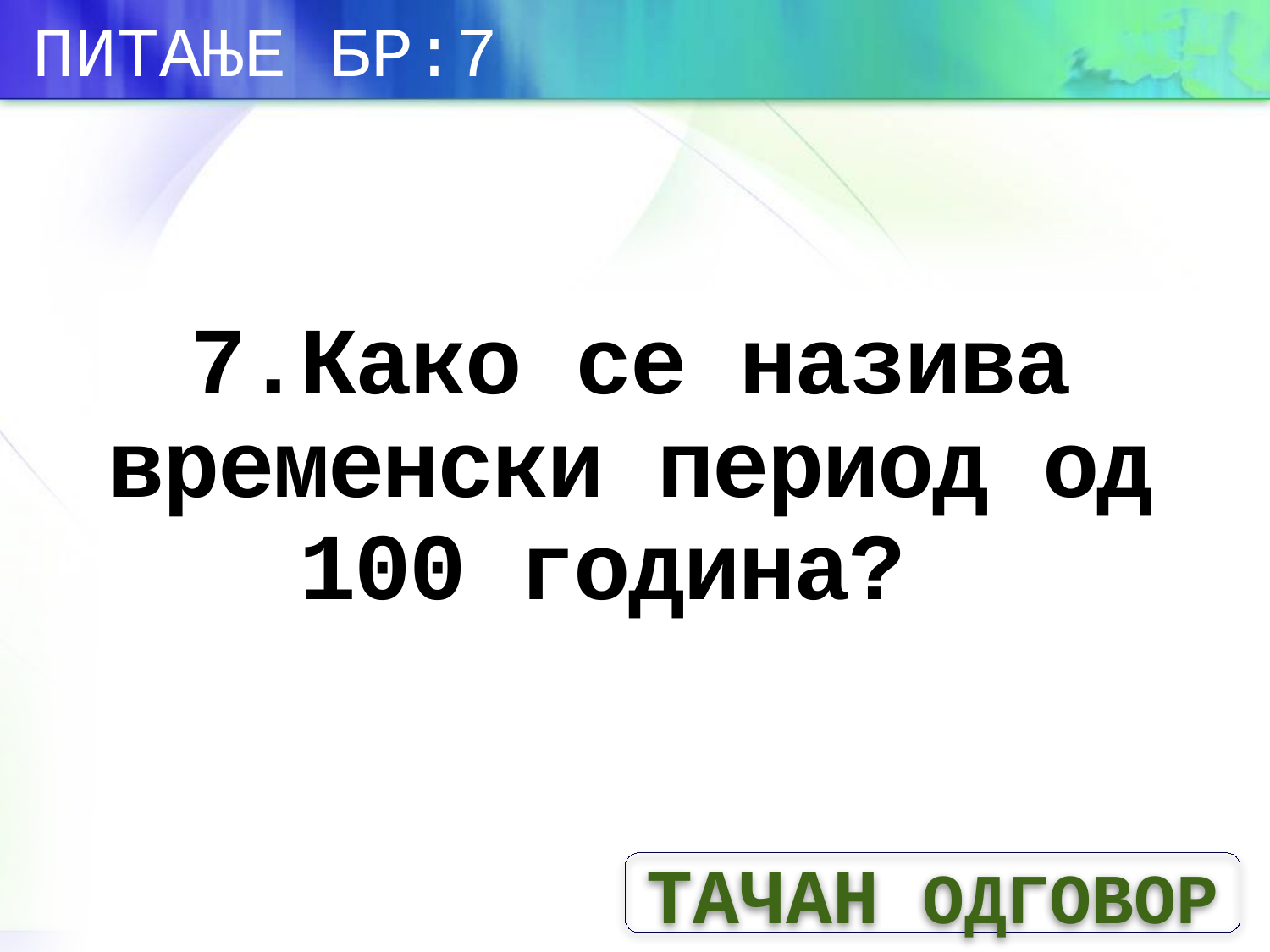

ПИТАЊЕ БР:7
# 7.Како се назива временски период од 100 година?
ТАЧАН ОДГОВОР